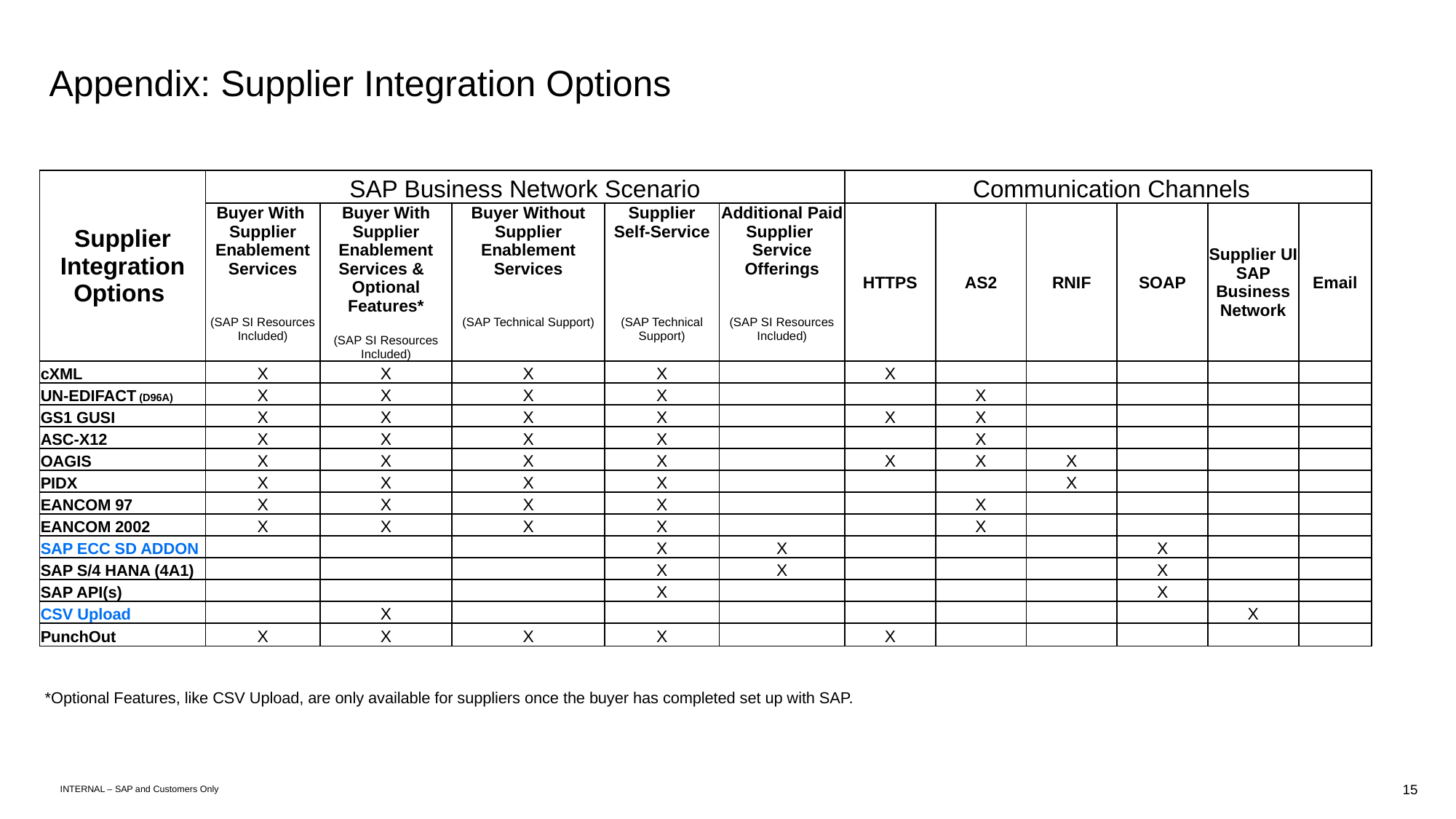

# Appendix: Supplier Integration Options
| Supplier Integration Options | SAP Business Network Scenario |  |  |  |  | Communication Channels |  |  |  |  |  |
| --- | --- | --- | --- | --- | --- | --- | --- | --- | --- | --- | --- |
|  | Buyer With Supplier Enablement Services (SAP SI Resources Included) | Buyer With Supplier Enablement Services & Optional Features\* (SAP SI Resources Included) | Buyer Without Supplier Enablement Services (SAP Technical Support) | Supplier Self-Service (SAP Technical Support) | Additional Paid Supplier Service Offerings (SAP SI Resources Included) | HTTPS | AS2 | RNIF | SOAP | Supplier UI SAP Business Network | Email |
| cXML | X | X | X | X |  | X |  |  |  |  |  |
| UN-EDIFACT (D96A) | X | X | X | X |  |  | X |  |  |  |  |
| GS1 GUSI | X | X | X | X |  | X | X |  |  |  |  |
| ASC-X12 | X | X | X | X |  |  | X |  |  |  |  |
| OAGIS | X | X | X | X |  | X | X | X |  |  |  |
| PIDX | X | X | X | X |  |  |  | X |  |  |  |
| EANCOM 97 | X | X | X | X |  |  | X |  |  |  |  |
| EANCOM 2002 | X | X | X | X |  |  | X |  |  |  |  |
| SAP ECC SD ADDON |  |  |  | X | X |  |  |  | X |  |  |
| SAP S/4 HANA (4A1) |  |  |  | X | X |  |  |  | X |  |  |
| SAP API(s) |  |  |  | X |  |  |  |  | X |  |  |
| CSV Upload |  | X |  |  |  |  |  |  |  | X |  |
| PunchOut | X | X | X | X |  | X |  |  |  |  |  |
*Optional Features, like CSV Upload, are only available for suppliers once the buyer has completed set up with SAP.